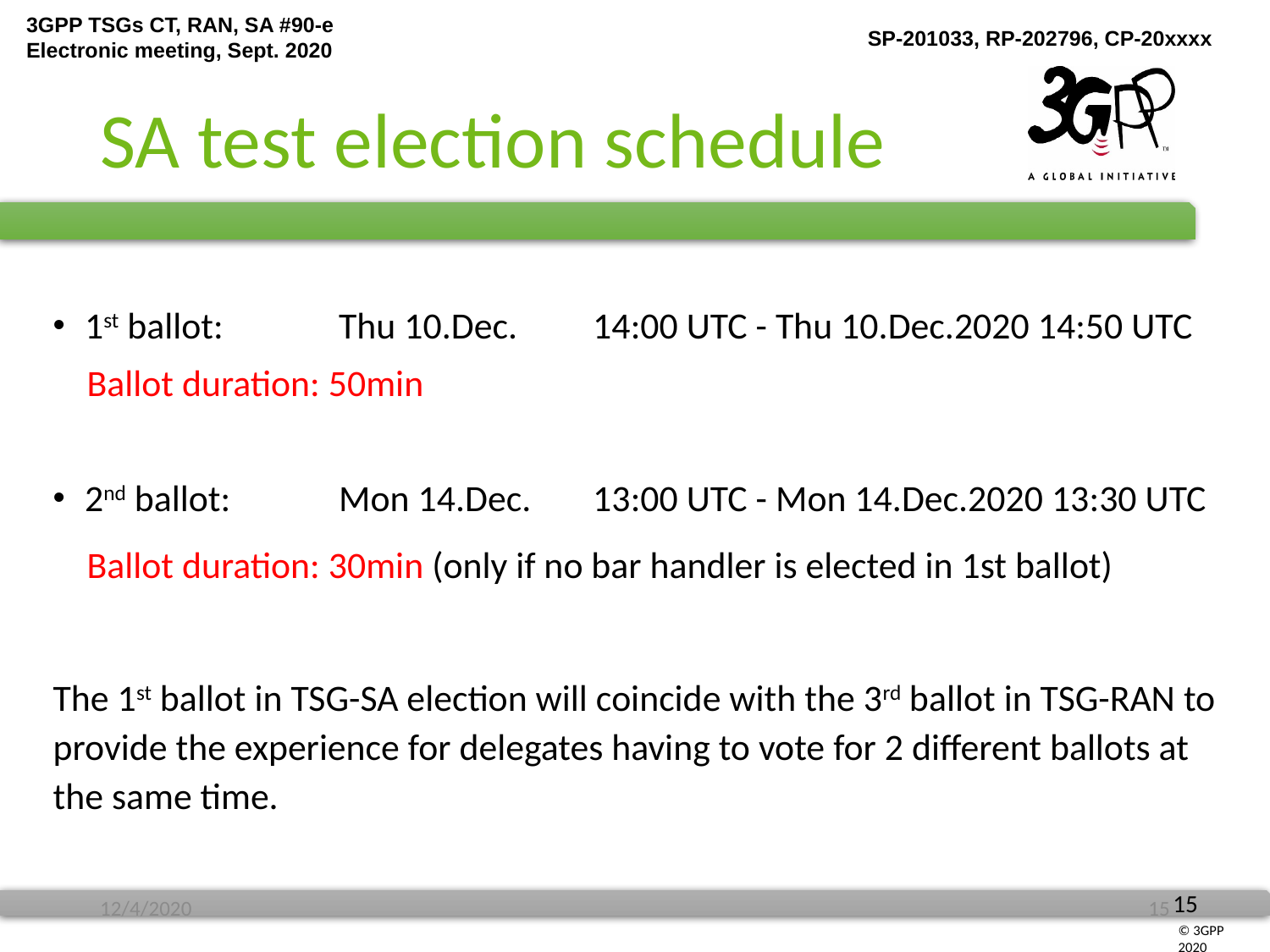

# SA test election schedule
1st ballot:	Thu 10.Dec.	14:00 UTC - Thu 10.Dec.2020 14:50 UTC
    Ballot duration: 50min

2nd ballot: 	Mon 14.Dec.	13:00 UTC - Mon 14.Dec.2020 13:30 UTC
    Ballot duration: 30min (only if no bar handler is elected in 1st ballot)

The 1st ballot in TSG-SA election will coincide with the 3rd ballot in TSG-RAN to provide the experience for delegates having to vote for 2 different ballots at the same time.
12/4/2020
15